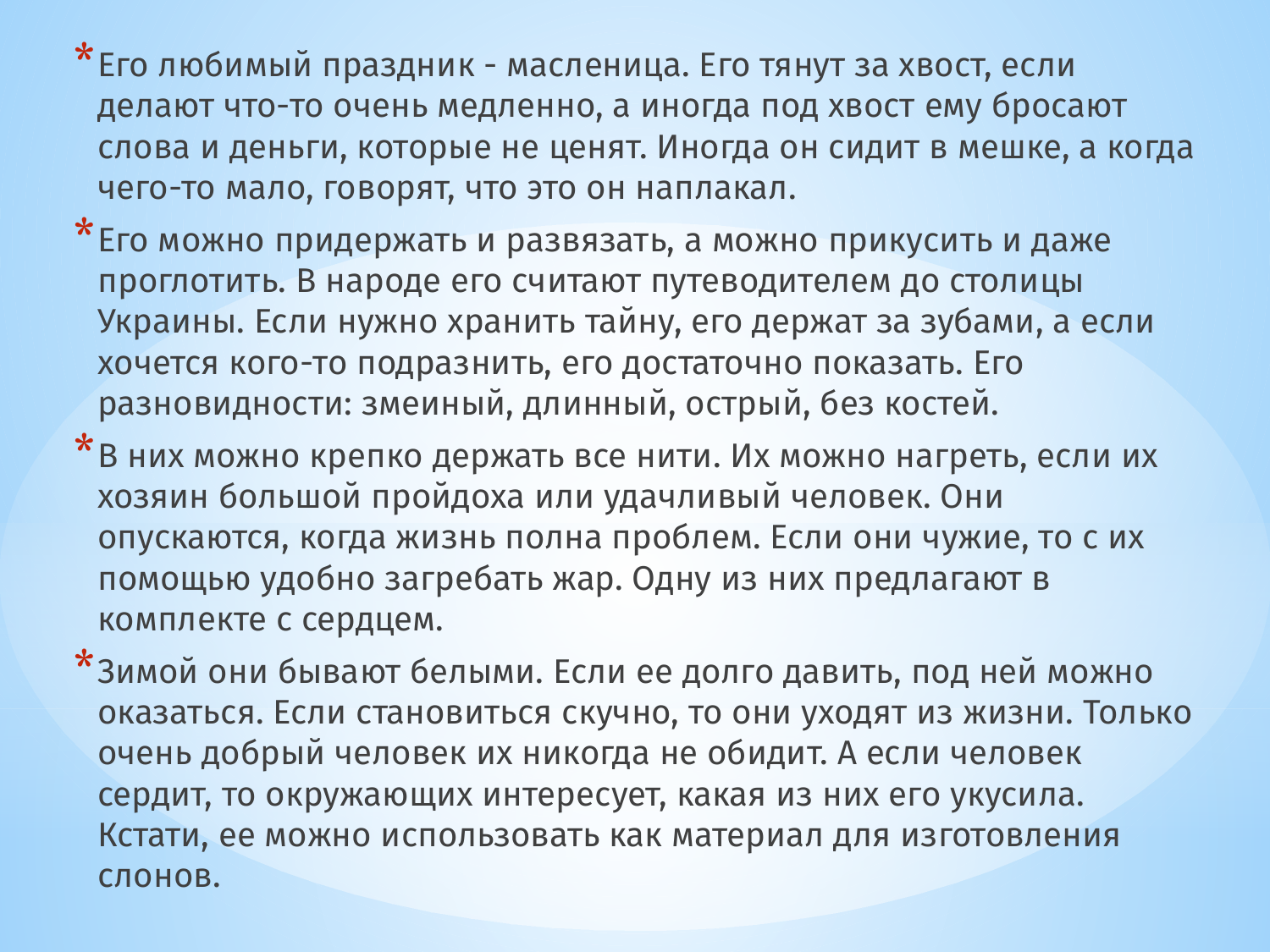

Его любимый праздник - масленица. Его тянут за хвост, если делают что-то очень медленно, а иногда под хвост ему бросают слова и деньги, которые не ценят. Иногда он сидит в мешке, а когда чего-то мало, говорят, что это он наплакал.
Его можно придержать и развязать, а можно прикусить и даже проглотить. В народе его считают путеводителем до столицы Украины. Если нужно хранить тайну, его держат за зубами, а если хочется кого-то подразнить, его достаточно показать. Его разновидности: змеиный, длинный, острый, без костей.
В них можно крепко держать все нити. Их можно нагреть, если их хозяин большой пройдоха или удачливый человек. Они опускаются, когда жизнь полна проблем. Если они чужие, то с их помощью удобно загребать жар. Одну из них предлагают в комплекте с сердцем.
Зимой они бывают белыми. Если ее долго давить, под ней можно оказаться. Если становиться скучно, то они уходят из жизни. Только очень добрый человек их никогда не обидит. А если человек сердит, то окружающих интересует, какая из них его укусила. Кстати, ее можно использовать как материал для изготовления слонов.